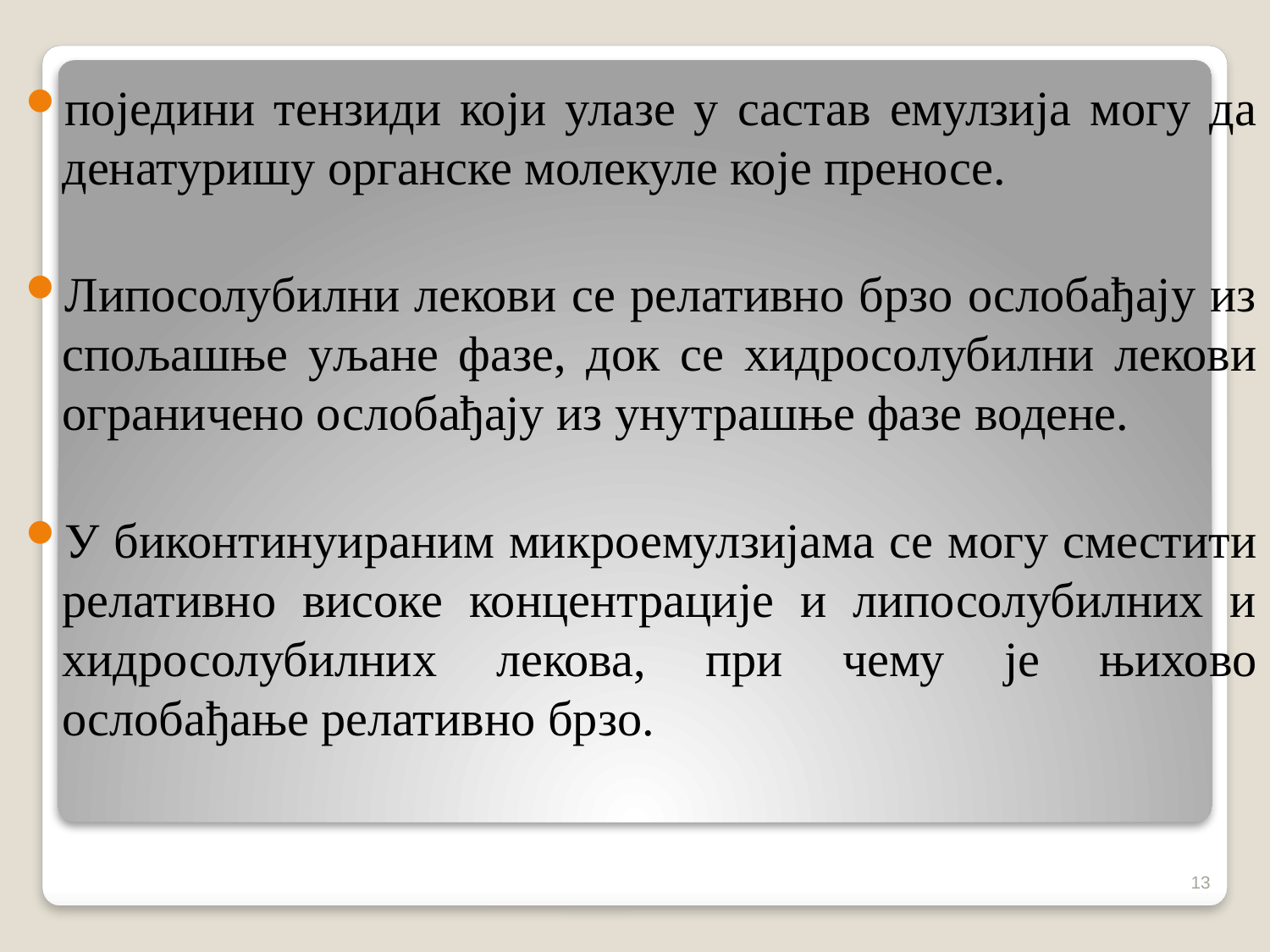

поједини тензиди који улазе у састав емулзија могу да денатуришу органске молекуле које преносе.

Липосолубилни лекови се релативно брзо ослобађају из спољашње уљане фазе, док се хидросолубилни лекови ограничено ослобађају из унутрашње фазе водене.

У биконтинуираним микроемулзијама се могу сместити релативно високе концентрације и липосолубилних и хидросолубилних лекова, при чему је њихово ослобађање релативно брзо.

13